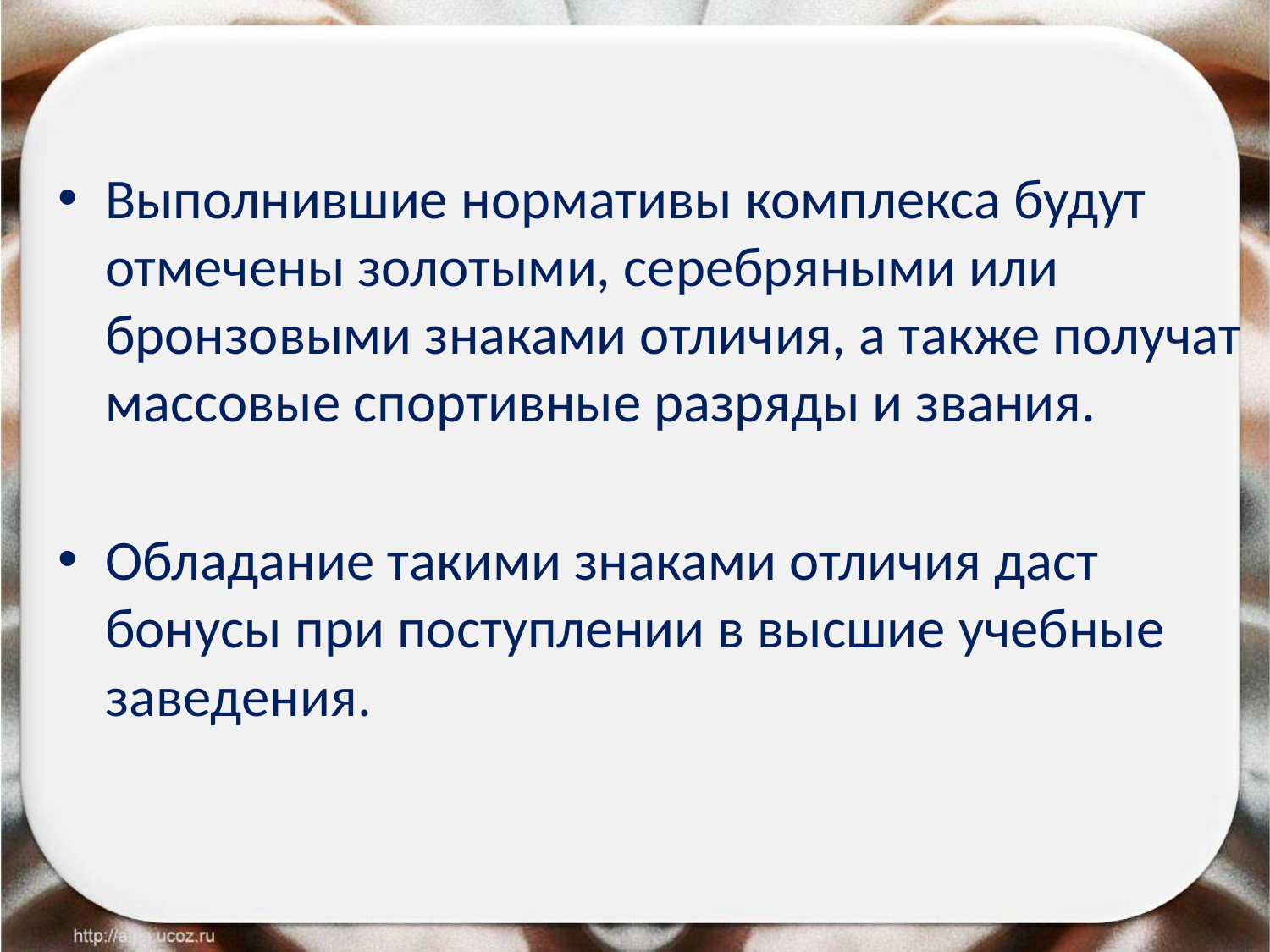

Выполнившие нормативы комплекса будут отмечены золотыми, серебряными или бронзовыми знаками отличия, а также получат массовые спортивные разряды и звания.

Обладание такими знаками отличия даст бонусы при поступлении в высшие учебные заведения.